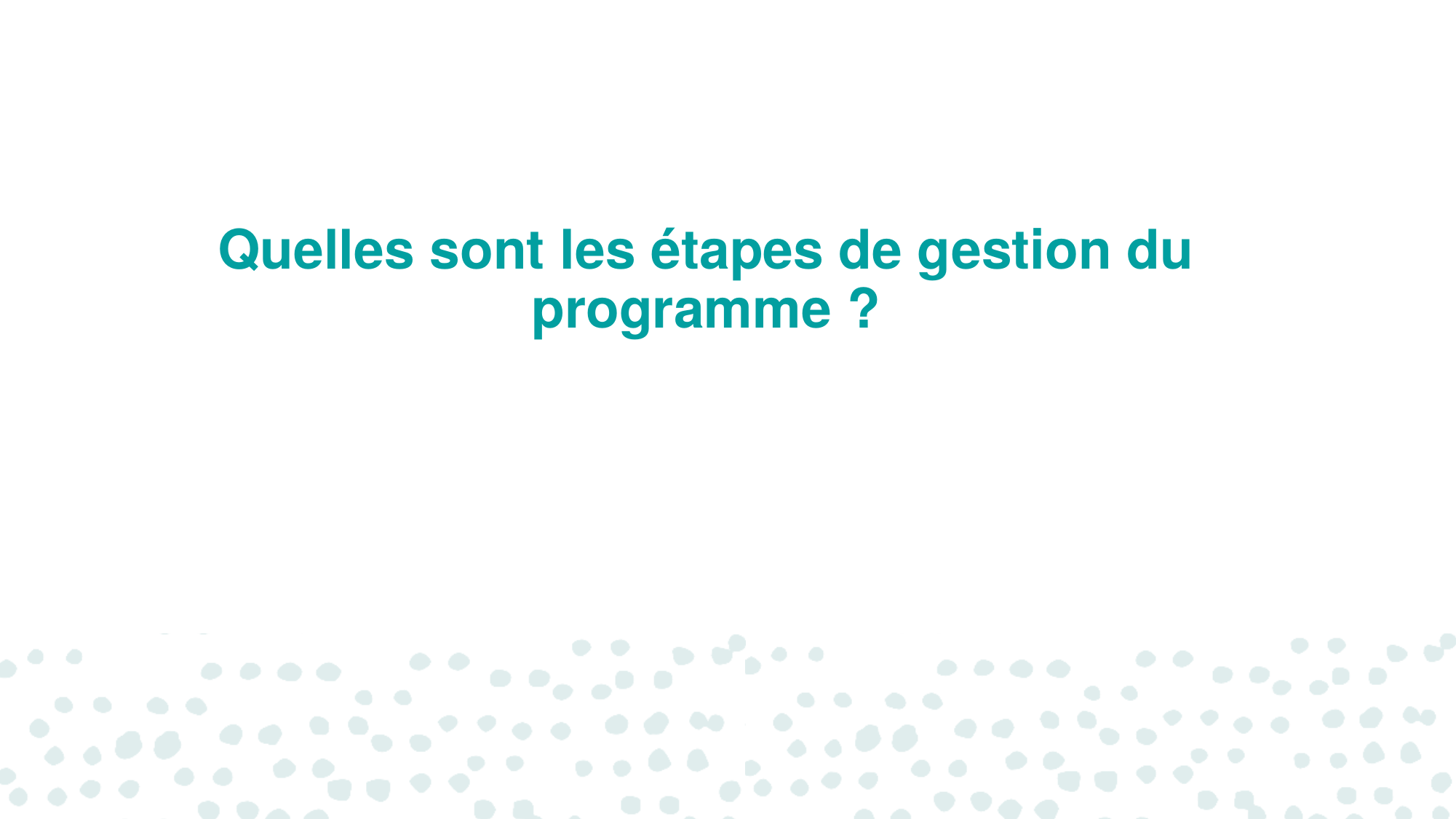

# Quelles sont les étapes de gestion du programme ?